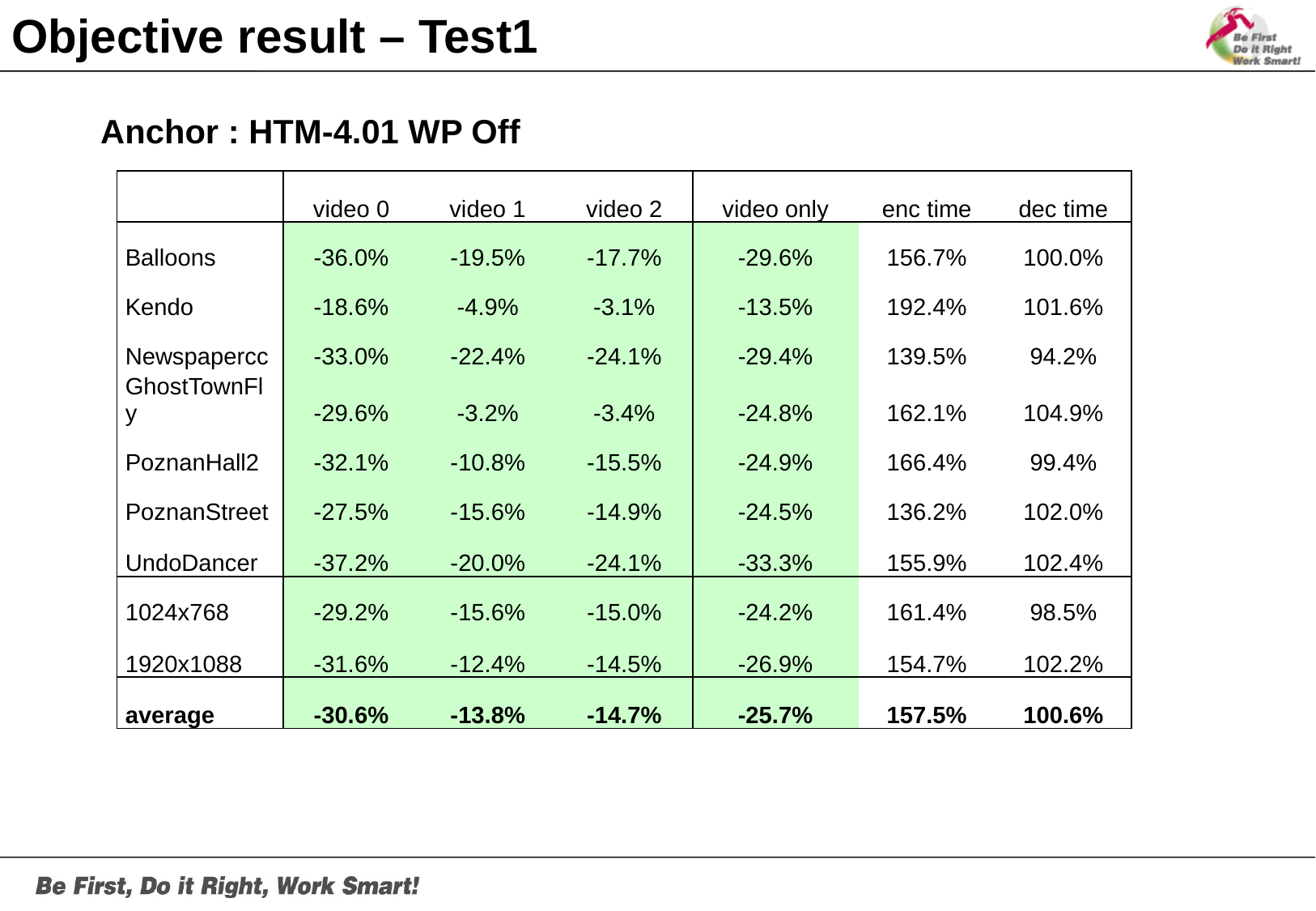

Objective result – Test1
Anchor : HTM-4.01 WP Off
|  | video 0 | video 1 | video 2 | video only | enc time | dec time |
| --- | --- | --- | --- | --- | --- | --- |
| Balloons | -36.0% | -19.5% | -17.7% | -29.6% | 156.7% | 100.0% |
| Kendo | -18.6% | -4.9% | -3.1% | -13.5% | 192.4% | 101.6% |
| Newspapercc | -33.0% | -22.4% | -24.1% | -29.4% | 139.5% | 94.2% |
| GhostTownFly | -29.6% | -3.2% | -3.4% | -24.8% | 162.1% | 104.9% |
| PoznanHall2 | -32.1% | -10.8% | -15.5% | -24.9% | 166.4% | 99.4% |
| PoznanStreet | -27.5% | -15.6% | -14.9% | -24.5% | 136.2% | 102.0% |
| UndoDancer | -37.2% | -20.0% | -24.1% | -33.3% | 155.9% | 102.4% |
| 1024x768 | -29.2% | -15.6% | -15.0% | -24.2% | 161.4% | 98.5% |
| 1920x1088 | -31.6% | -12.4% | -14.5% | -26.9% | 154.7% | 102.2% |
| average | -30.6% | -13.8% | -14.7% | -25.7% | 157.5% | 100.6% |